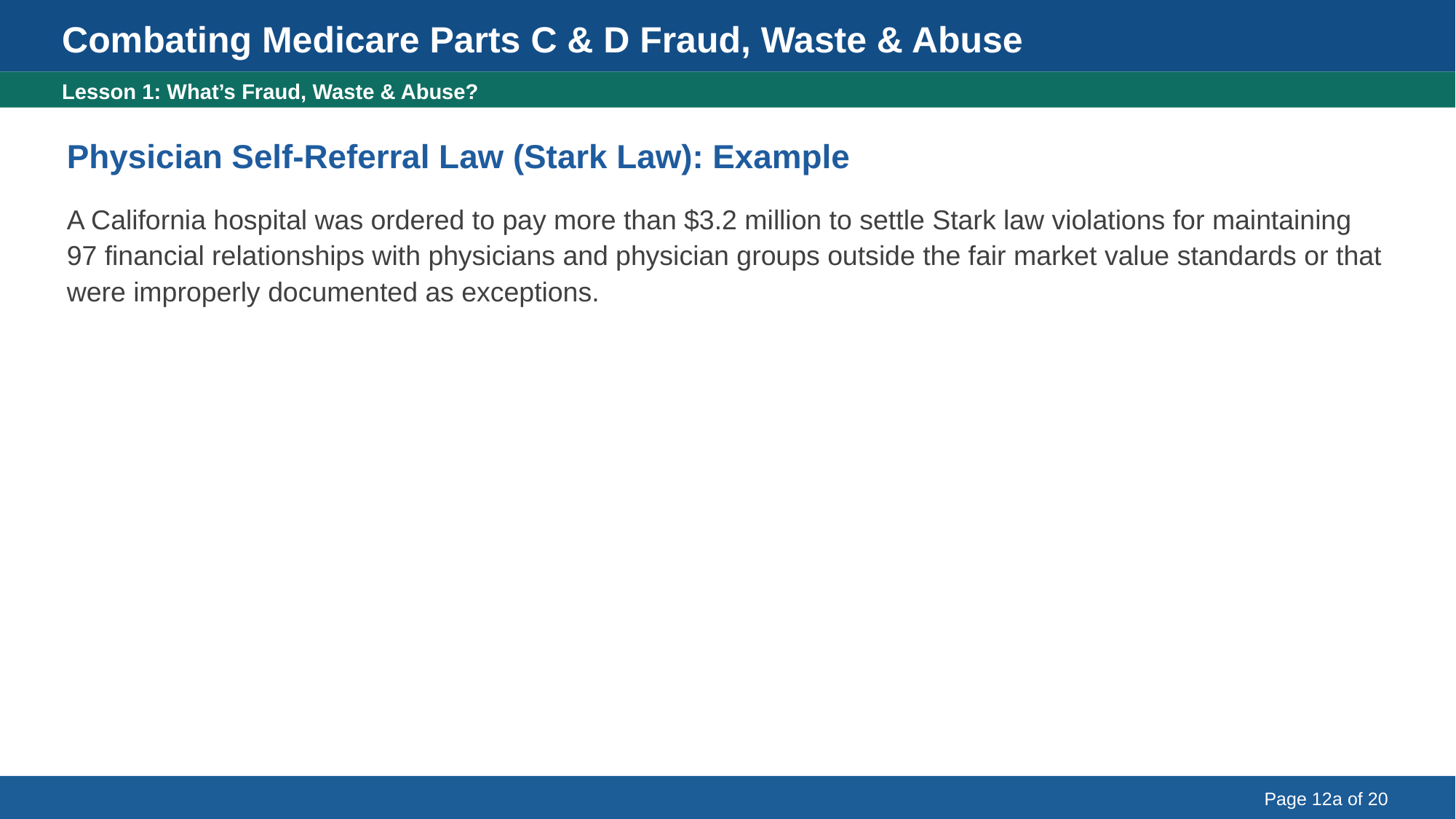

Combating Medicare Parts C & D Fraud, Waste & Abuse

Lesson 1: What’s Fraud, Waste & Abuse?
Physician Self-Referral Law (Stark Law): Example
A California hospital was ordered to pay more than $3.2 million to settle Stark law violations for maintaining 97 financial relationships with physicians and physician groups outside the fair market value standards or that were improperly documented as exceptions.

Page 12a of 20